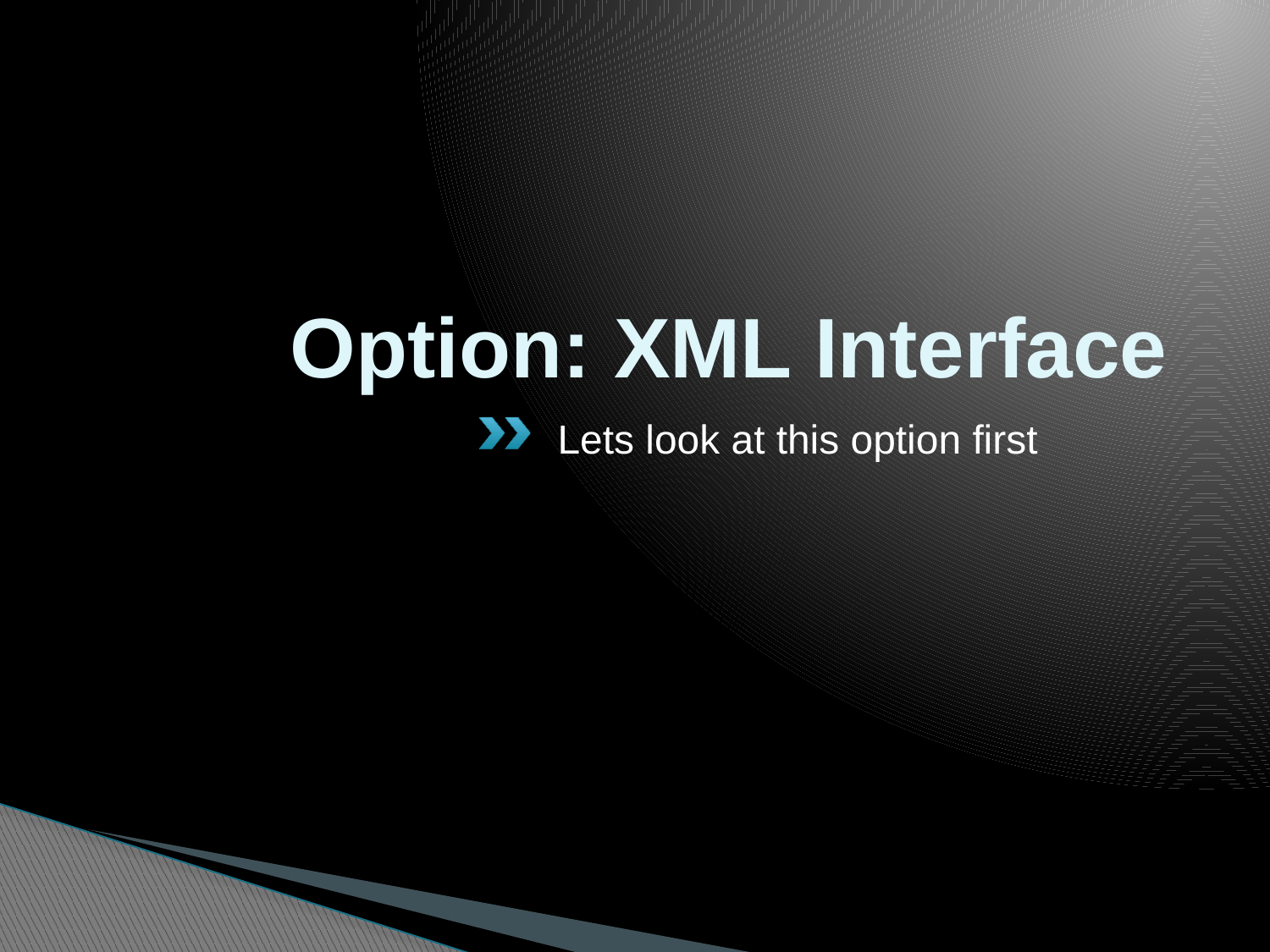

# Option: XML Interface
Lets look at this option first